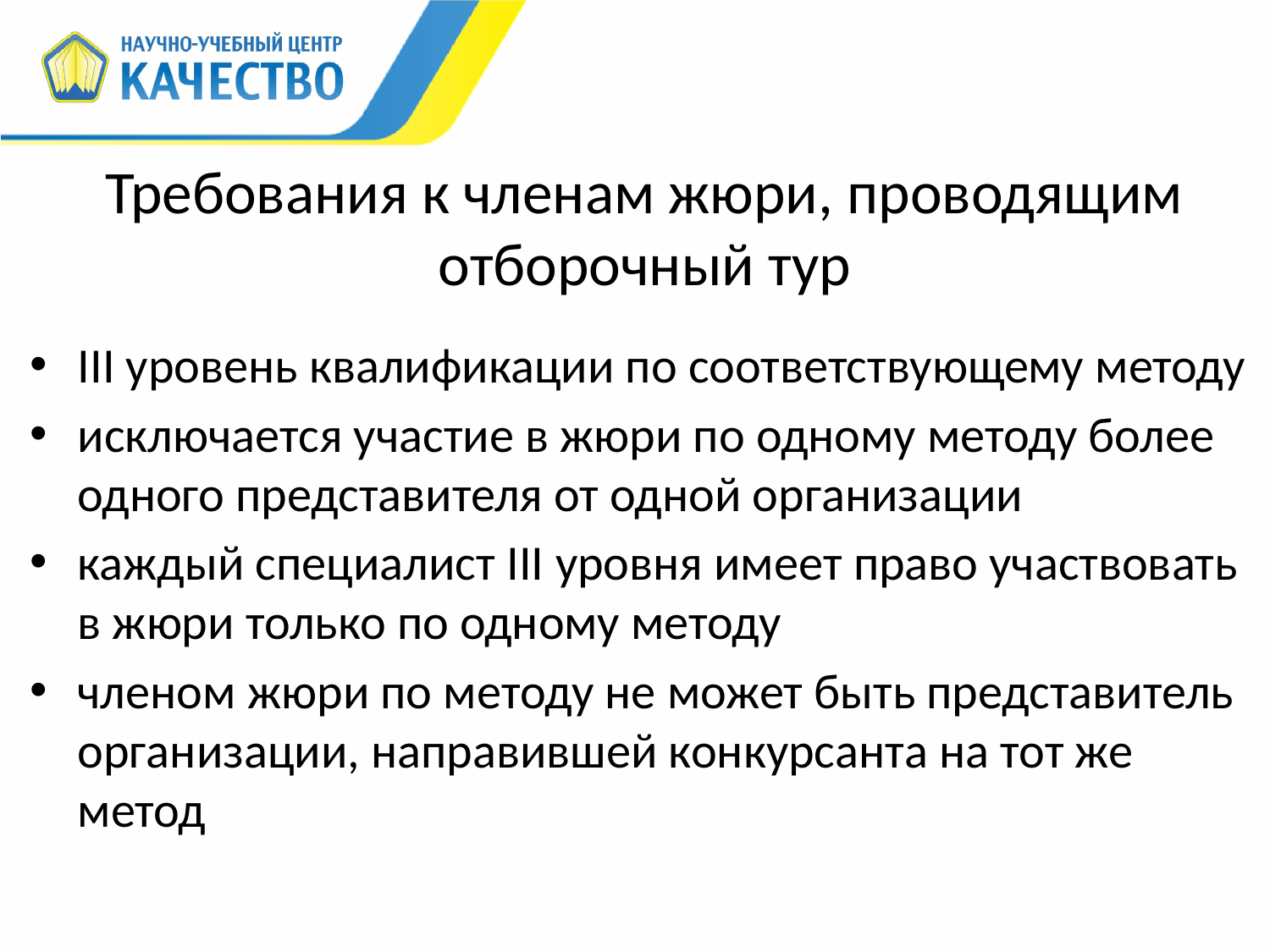

# Требования к членам жюри, проводящим отборочный тур
III уровень квалификации по соответствующему методу
исключается участие в жюри по одному методу более одного представителя от одной организации
каждый специалист III уровня имеет право участвовать в жюри только по одному методу
членом жюри по методу не может быть представитель организации, направившей конкурсанта на тот же метод